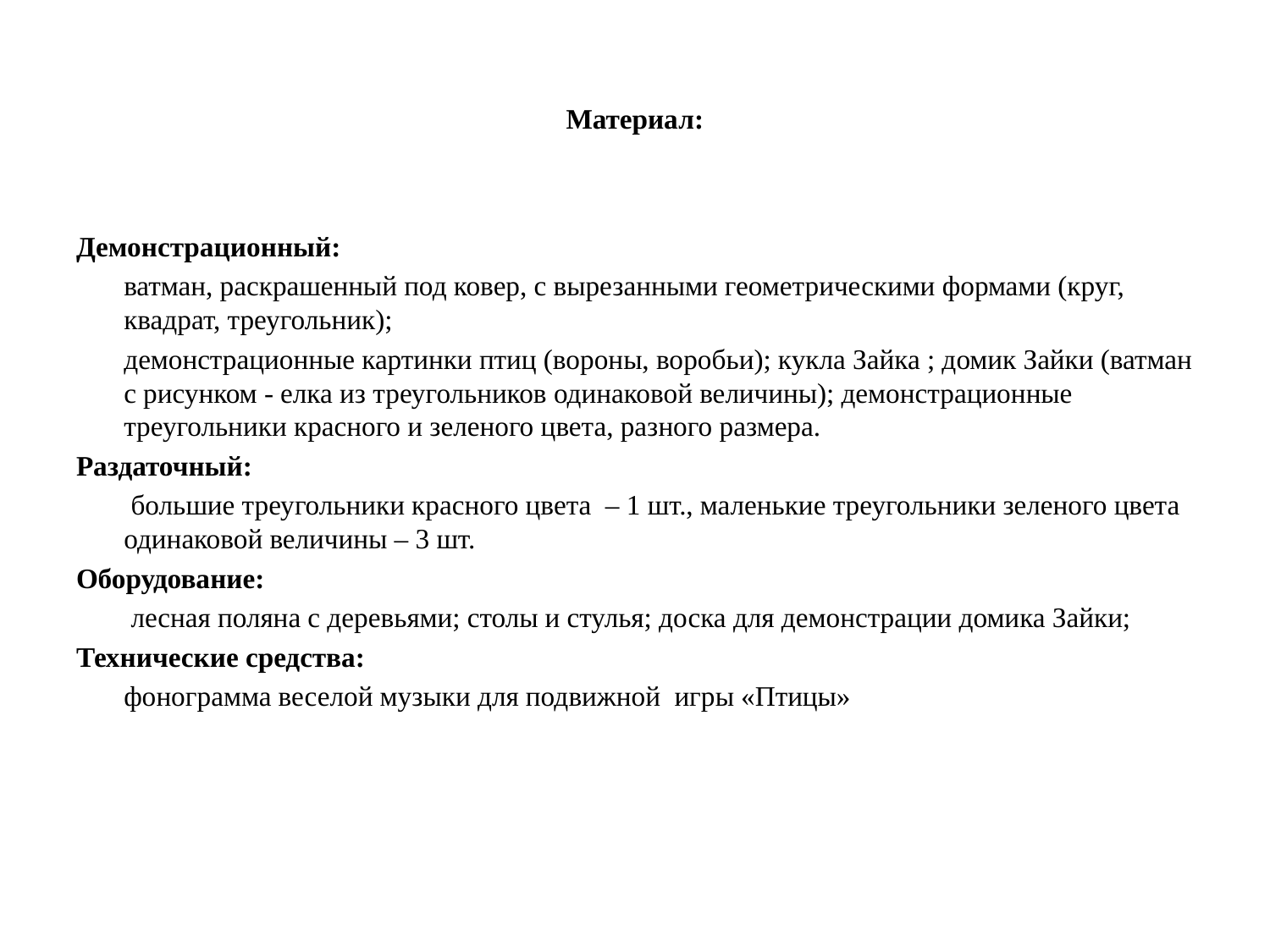

# Материал:
Демонстрационный:
	ватман, раскрашенный под ковер, с вырезанными геометрическими формами (круг, квадрат, треугольник);
	демонстрационные картинки птиц (вороны, воробьи); кукла Зайка ; домик Зайки (ватман с рисунком - елка из треугольников одинаковой величины); демонстрационные треугольники красного и зеленого цвета, разного размера.
Раздаточный:
	 большие треугольники красного цвета  – 1 шт., маленькие треугольники зеленого цвета одинаковой величины – 3 шт.
Оборудование:
	 лесная поляна с деревьями; столы и стулья; доска для демонстрации домика Зайки;
Технические средства:
	фонограмма веселой музыки для подвижной  игры «Птицы»